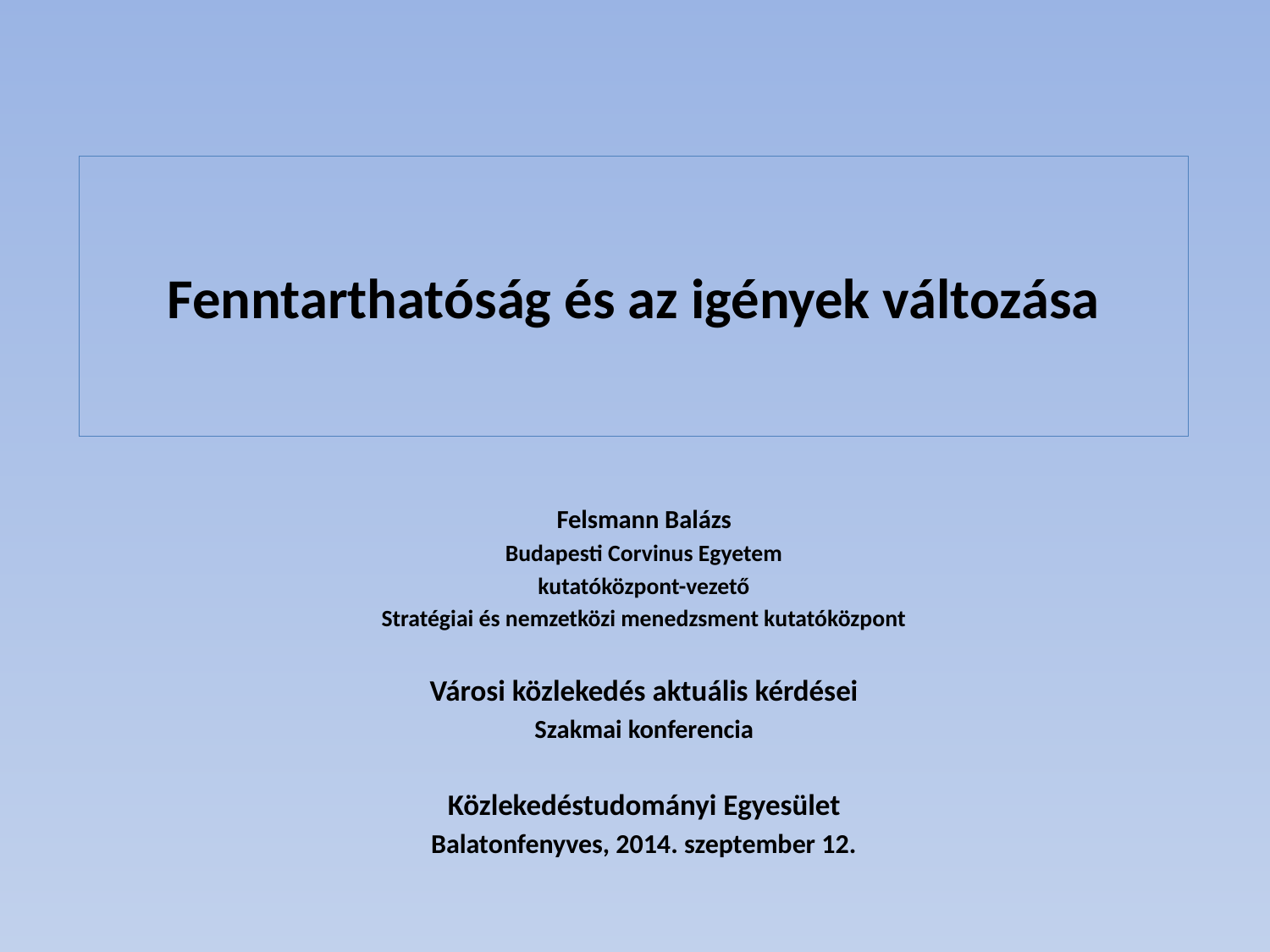

# Fenntarthatóság és az igények változása
Felsmann Balázs
Budapesti Corvinus Egyetem
kutatóközpont-vezető
Stratégiai és nemzetközi menedzsment kutatóközpont

Városi közlekedés aktuális kérdései
Szakmai konferencia

Közlekedéstudományi Egyesület
Balatonfenyves, 2014. szeptember 12.